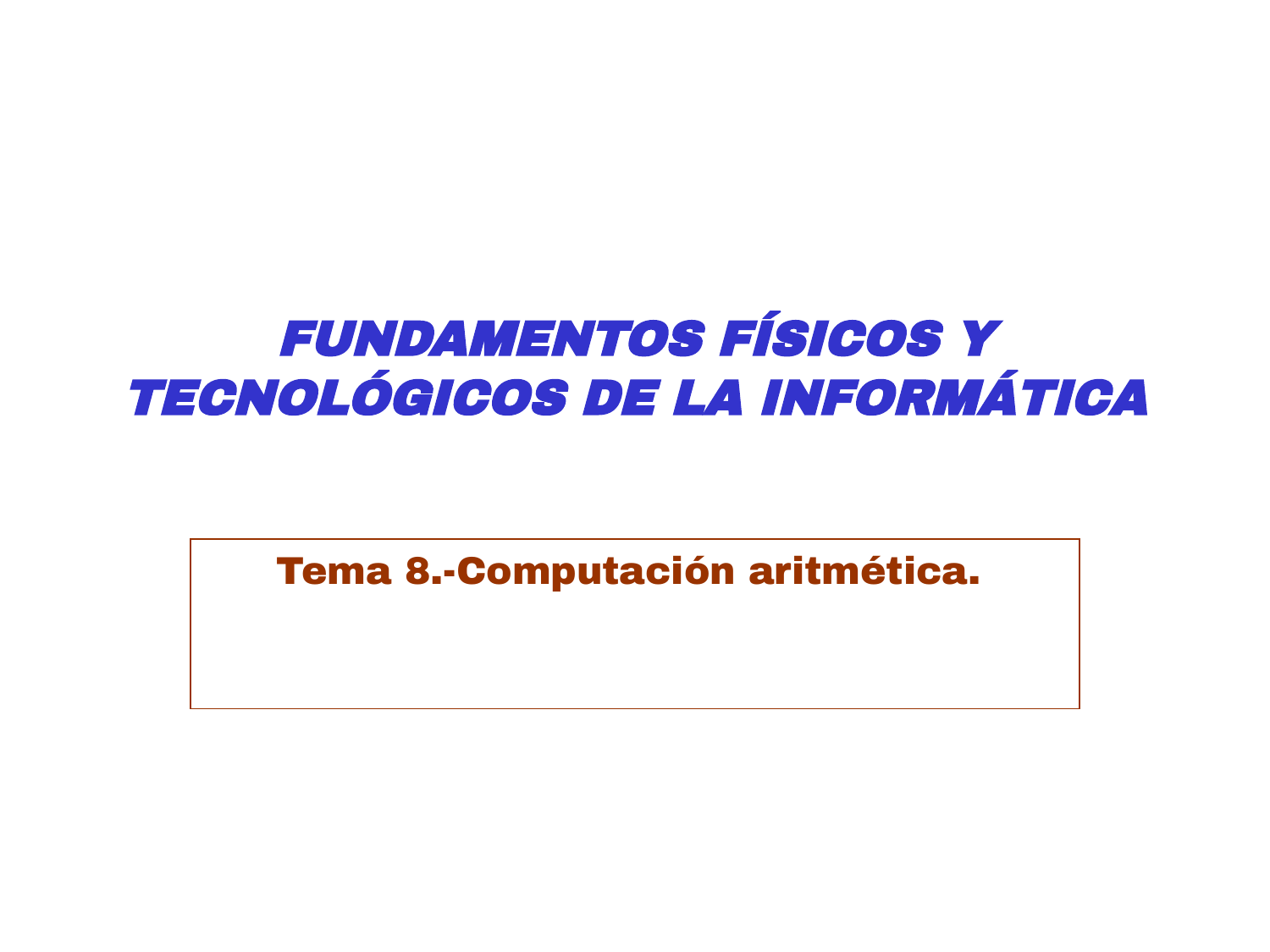

# FUNDAMENTOS FÍSICOS Y TECNOLÓGICOS DE LA INFORMÁTICA
Tema 8.-Computación aritmética.